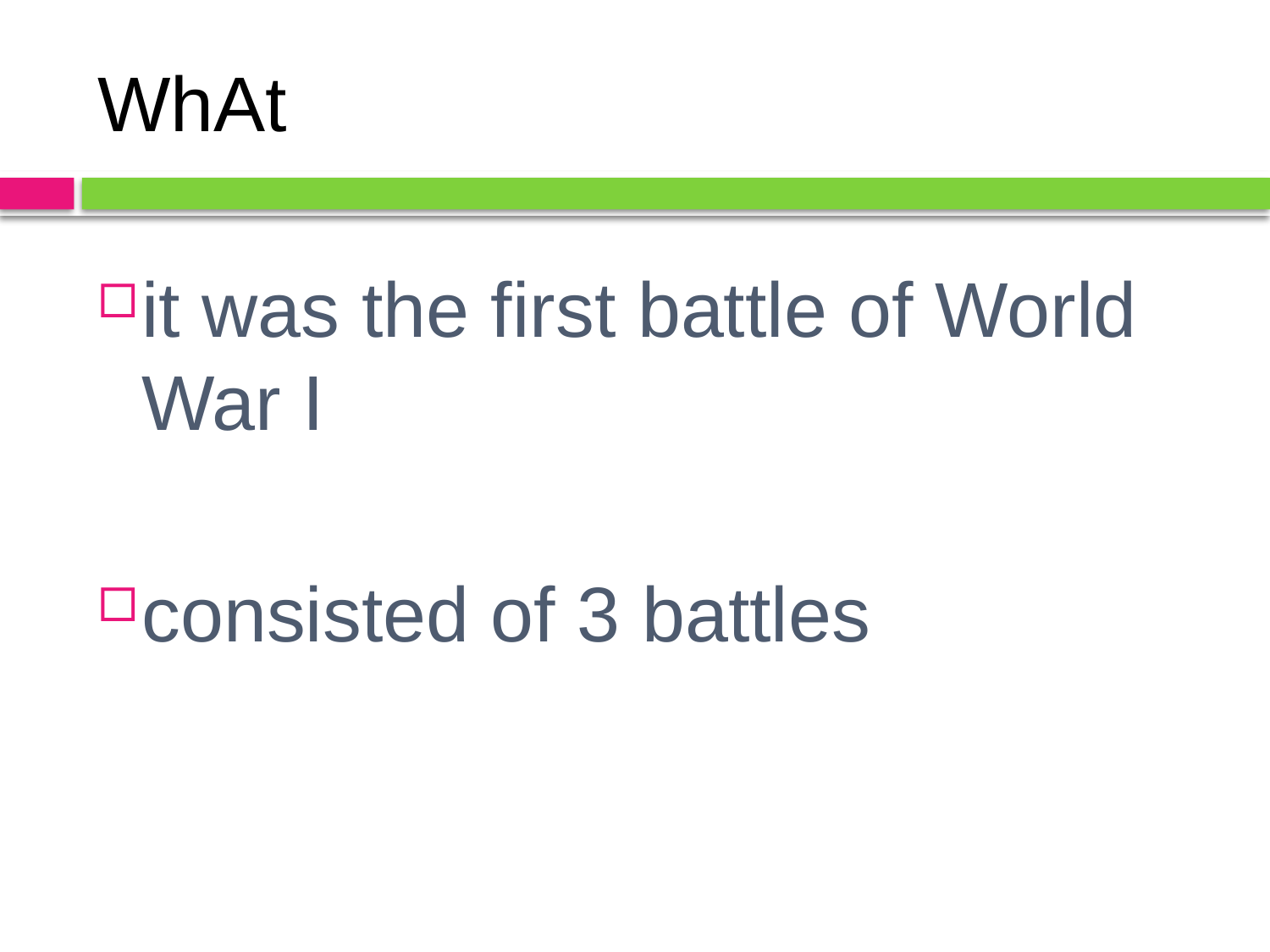

# WhAt
it was the first battle of World War I

consisted of 3 battles